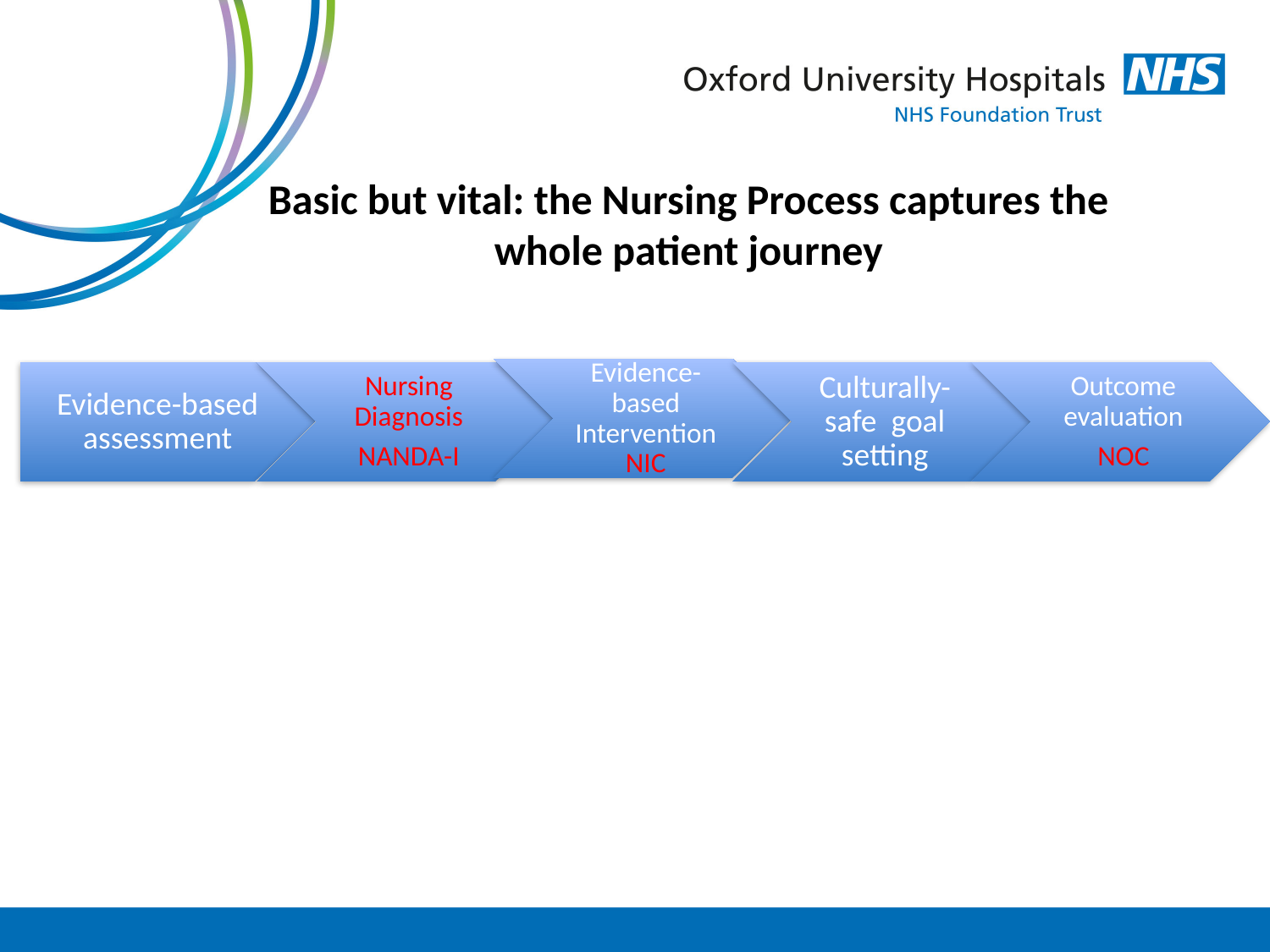

# Basic but vital: the Nursing Process captures the whole patient journey
Evidence-based assessment
Nursing Diagnosis
NANDA-I
Evidence-based Intervention NIC
Culturally-safe  goal setting
Outcome evaluation
NOC